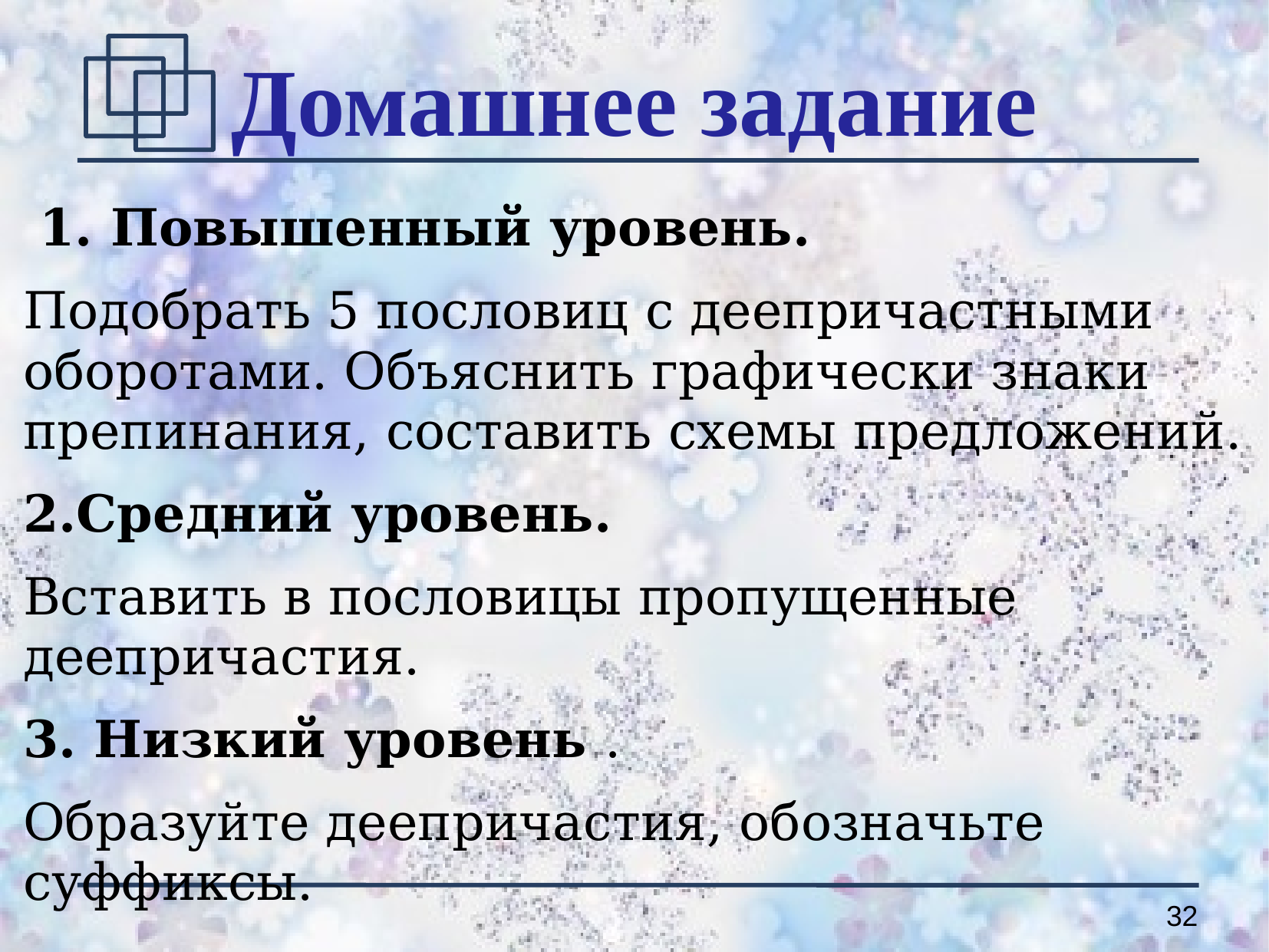

# Домашнее задание
 1. Повышенный уровень.
Подобрать 5 пословиц с деепричастными оборотами. Объяснить графически знаки препинания, составить схемы предложений.
2.Средний уровень.
Вставить в пословицы пропущенные деепричастия.
3. Низкий уровень .
Образуйте деепричастия, обозначьте суффиксы.